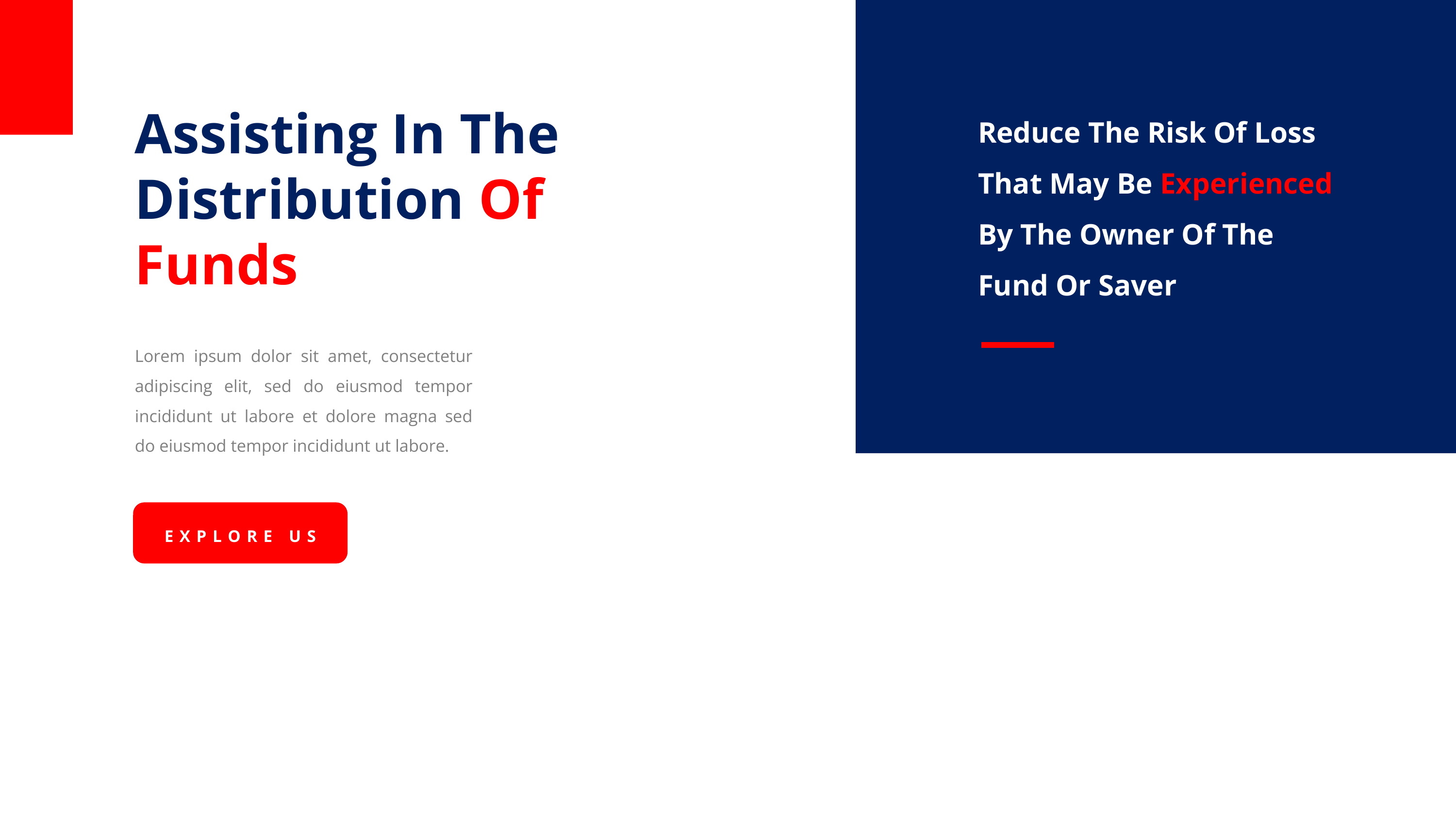

Reduce The Risk Of Loss That May Be Experienced By The Owner Of The Fund Or Saver
Assisting In The Distribution Of Funds
Lorem ipsum dolor sit amet, consectetur adipiscing elit, sed do eiusmod tempor incididunt ut labore et dolore magna sed do eiusmod tempor incididunt ut labore.

EXPLORE US